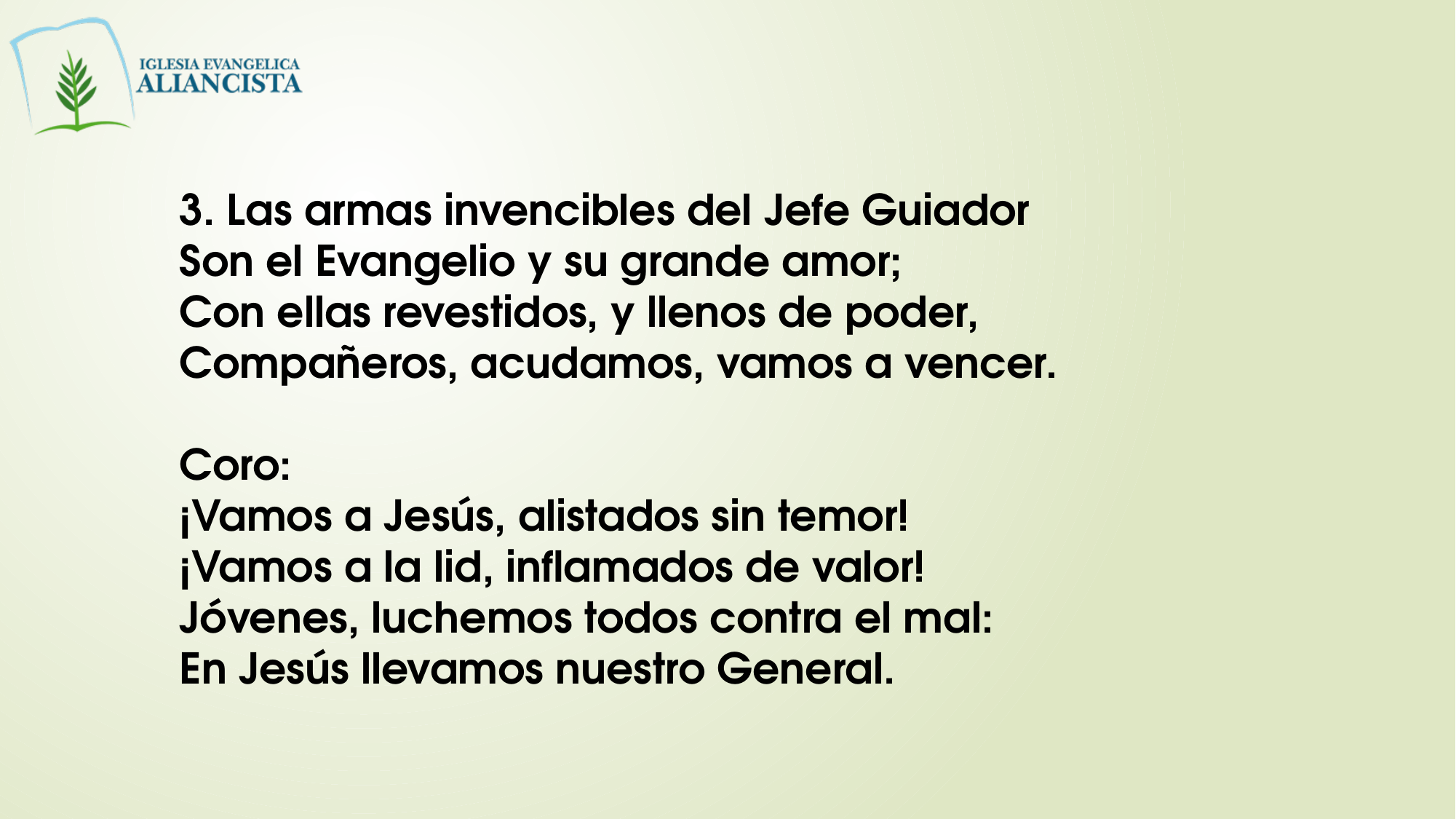

3. Las armas invencibles del Jefe Guiador
Son el Evangelio y su grande amor;
Con ellas revestidos, y llenos de poder,
Compañeros, acudamos, vamos a vencer.

Coro:
¡Vamos a Jesús, alistados sin temor!
¡Vamos a la lid, inflamados de valor!
Jóvenes, luchemos todos contra el mal:
En Jesús llevamos nuestro General.